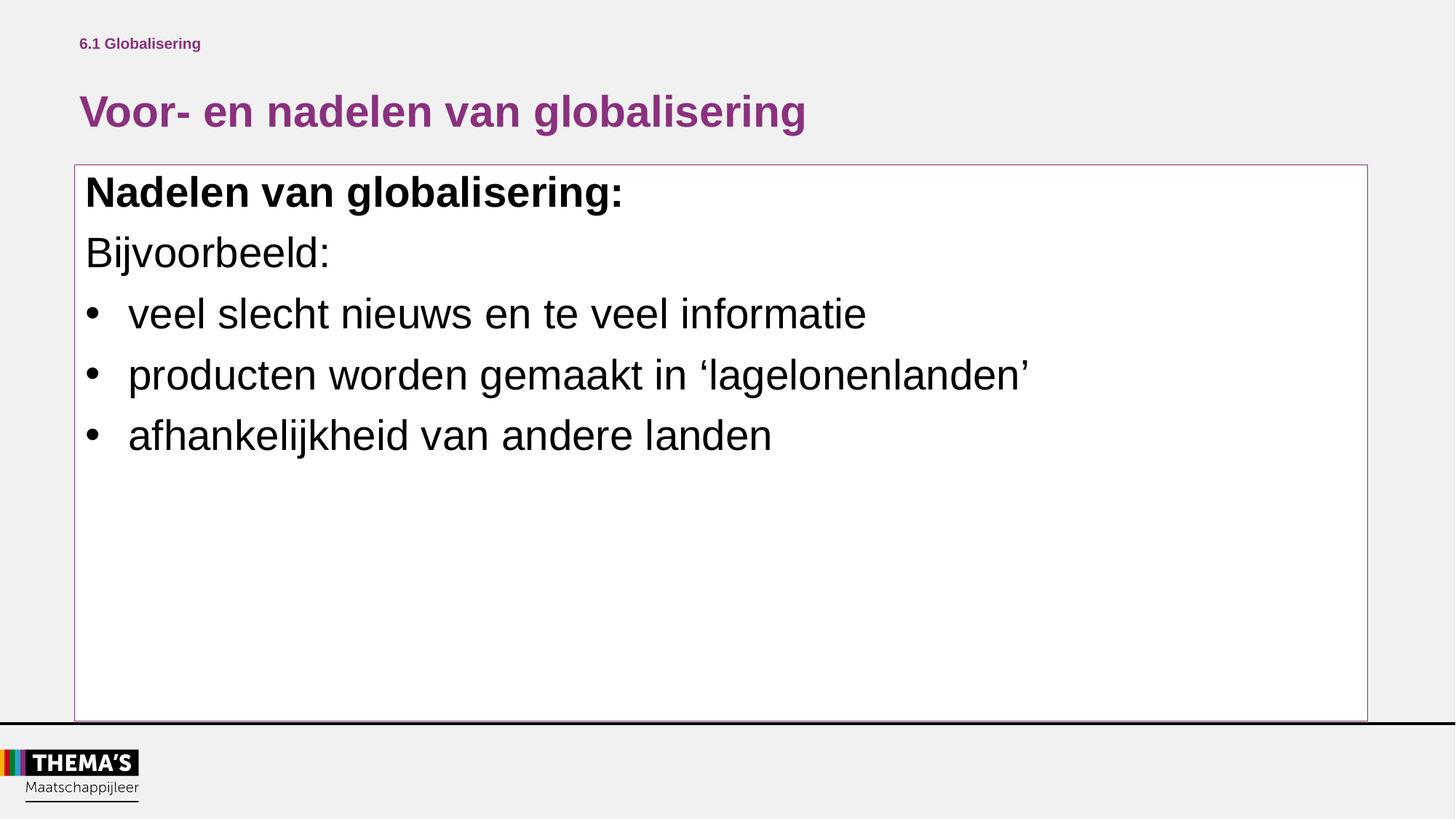

6.1 Globalisering
Voor- en nadelen van globalisering
Nadelen van globalisering:
Bijvoorbeeld:
veel slecht nieuws en te veel informatie
producten worden gemaakt in ‘lagelonenlanden’
afhankelijkheid van andere landen